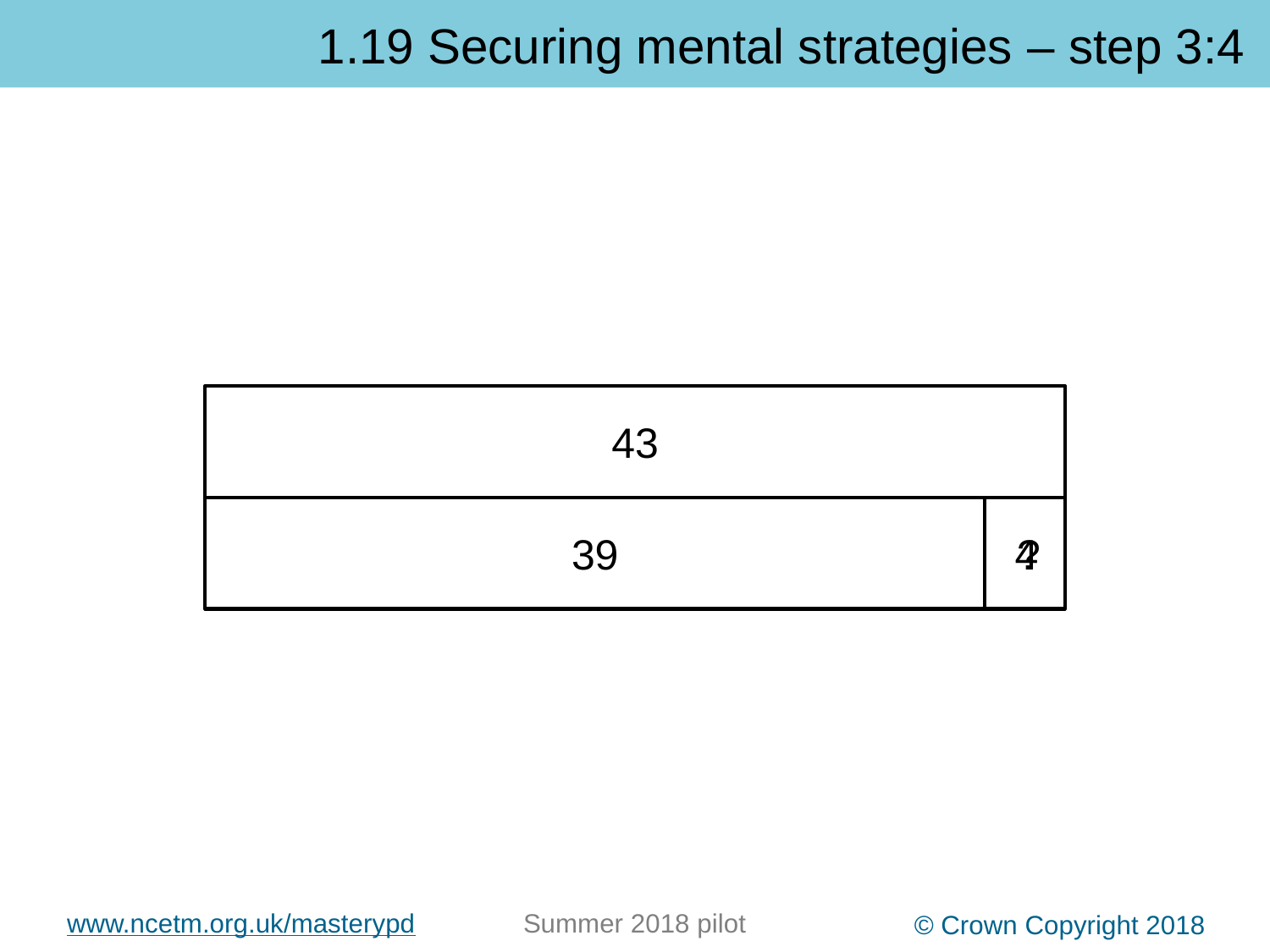

1.19 Securing mental strategies – step 3:4

43

?
39
4